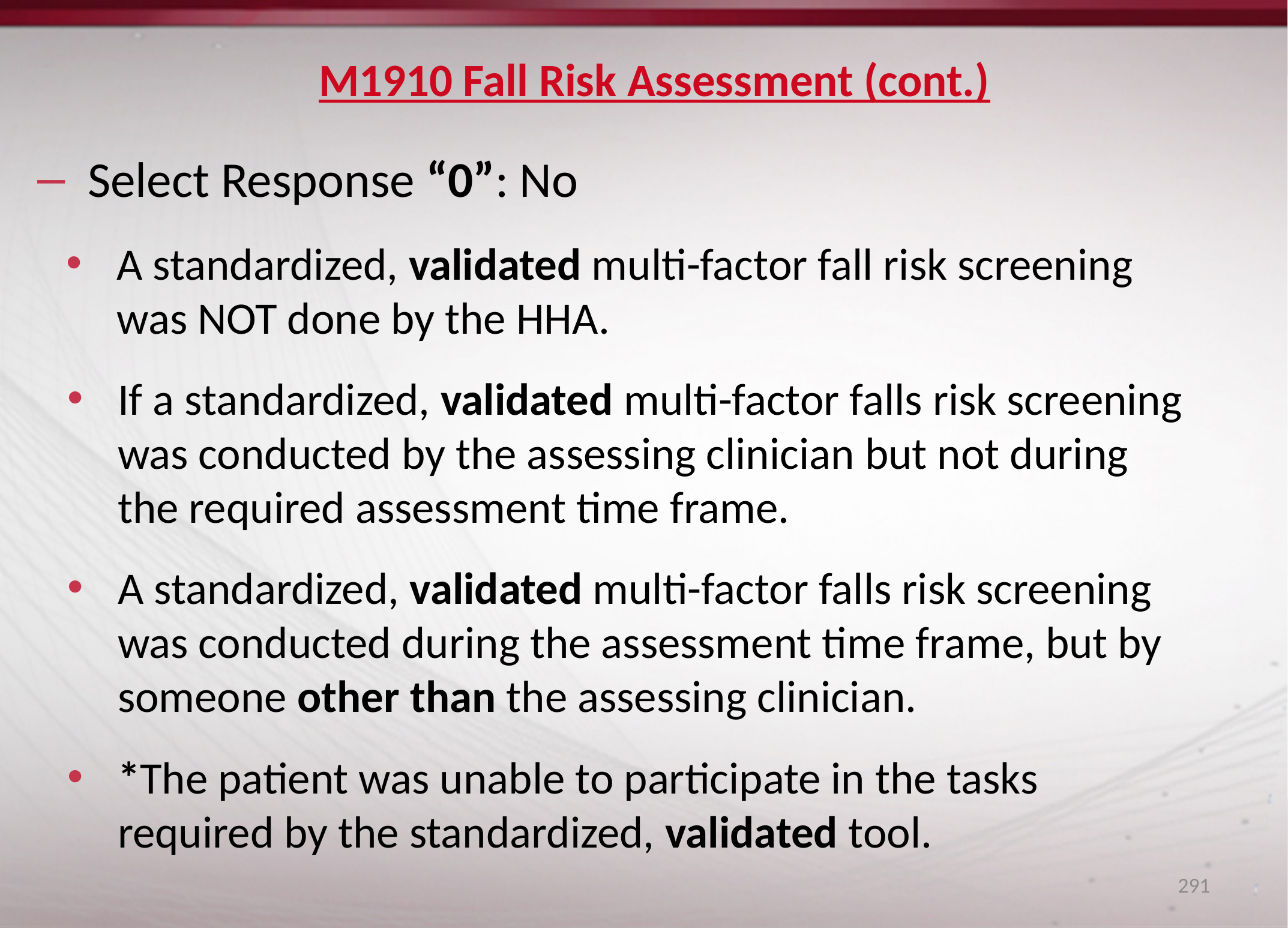

# M1910 Fall Risk Assessment (cont.)
Select Response “0”: No

A standardized, validated multi-factor fall risk screening was NOT done by the HHA.

If a standardized, validated multi-factor falls risk screening was conducted by the assessing clinician but not during the required assessment time frame.

A standardized, validated multi-factor falls risk screening was conducted during the assessment time frame, but by someone other than the assessing clinician.

*The patient was unable to participate in the tasks required by the standardized, validated tool.

291